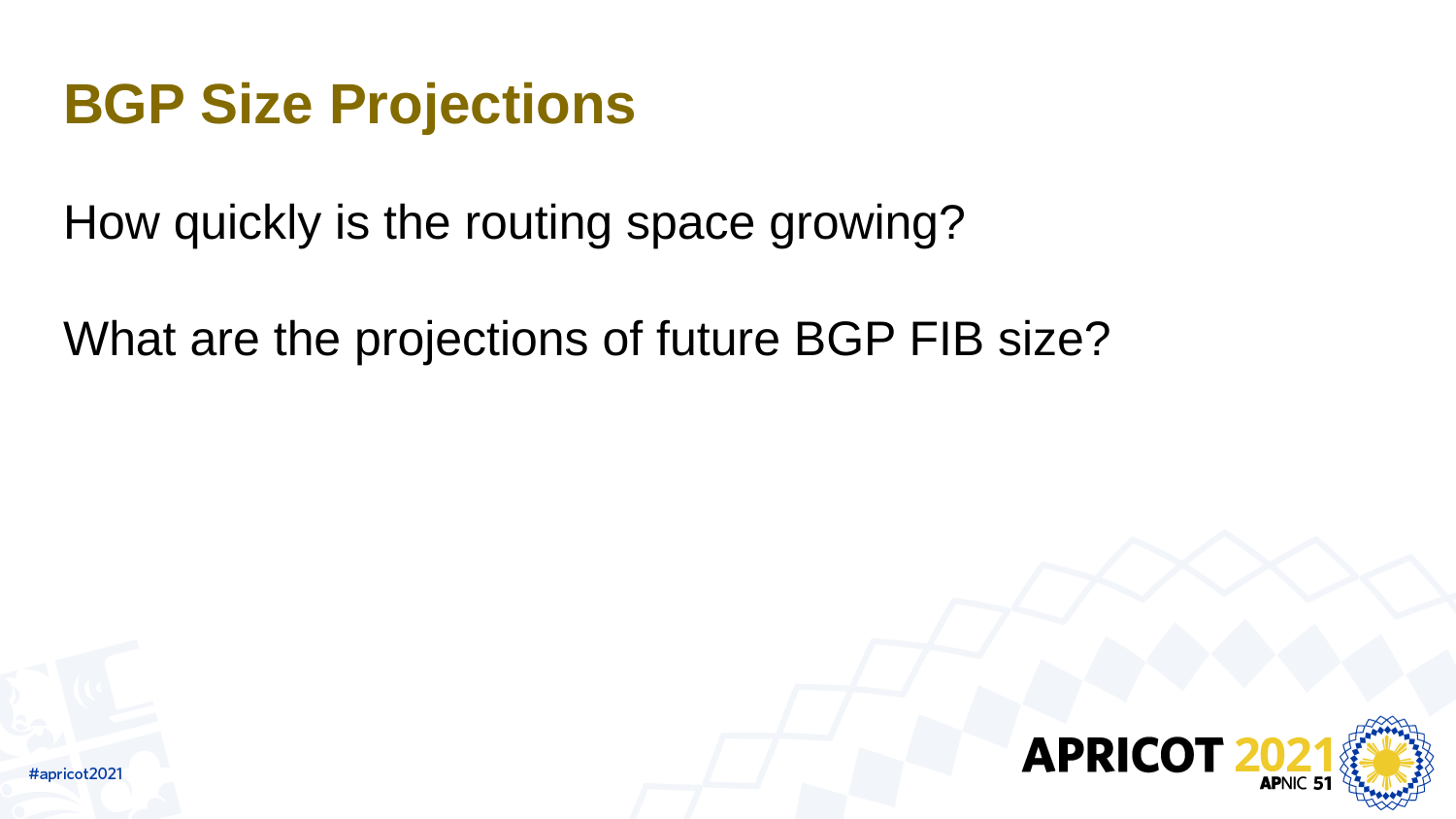

# BGP Size Projections
How quickly is the routing space growing?

What are the projections of future BGP FIB size?